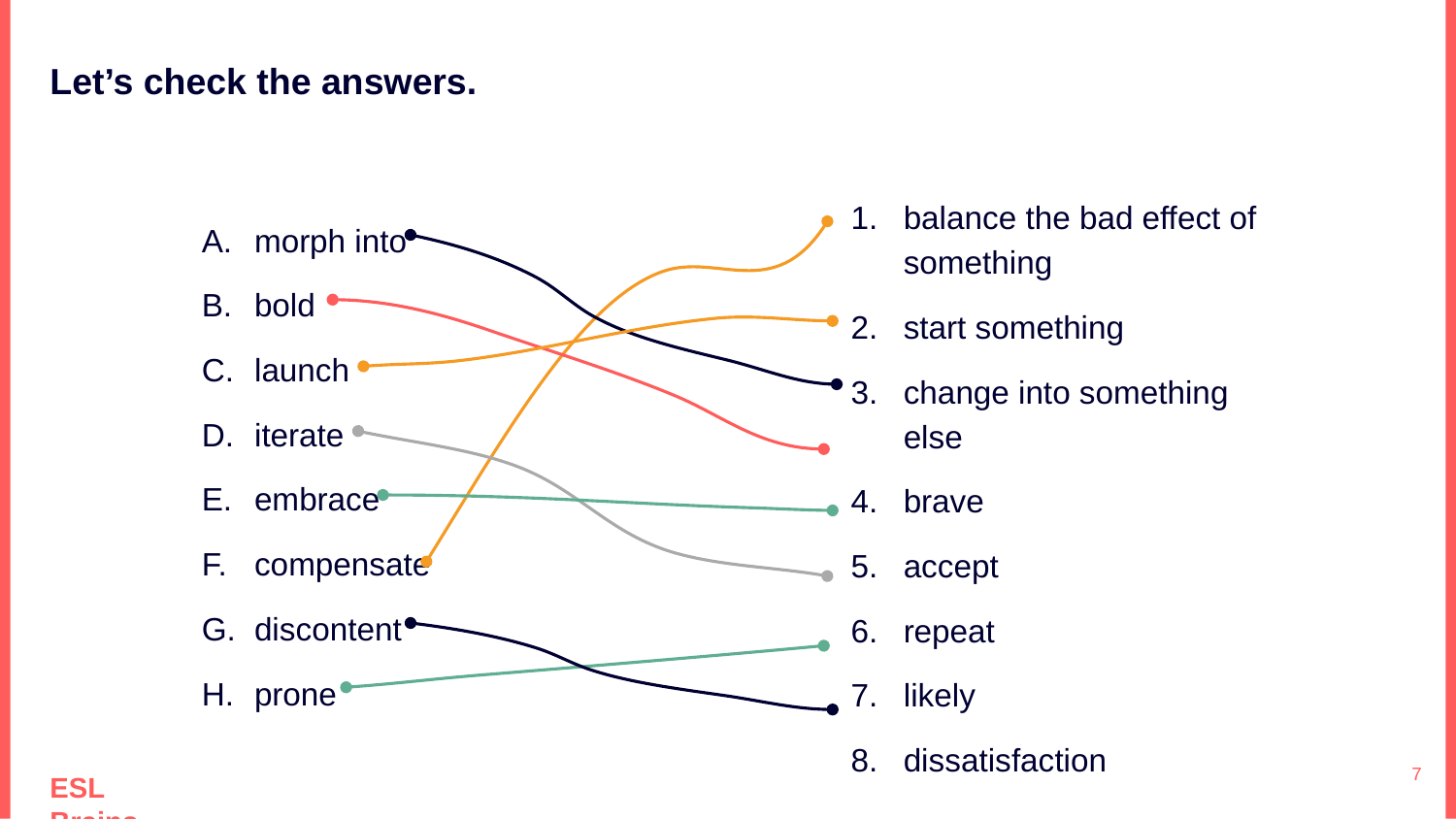

Let’s check the answers.
balance the bad effect of something
start something
change into something else
brave
accept
repeat
likely
dissatisfaction
morph into
bold
launch
iterate
embrace
compensate
discontent
prone

7